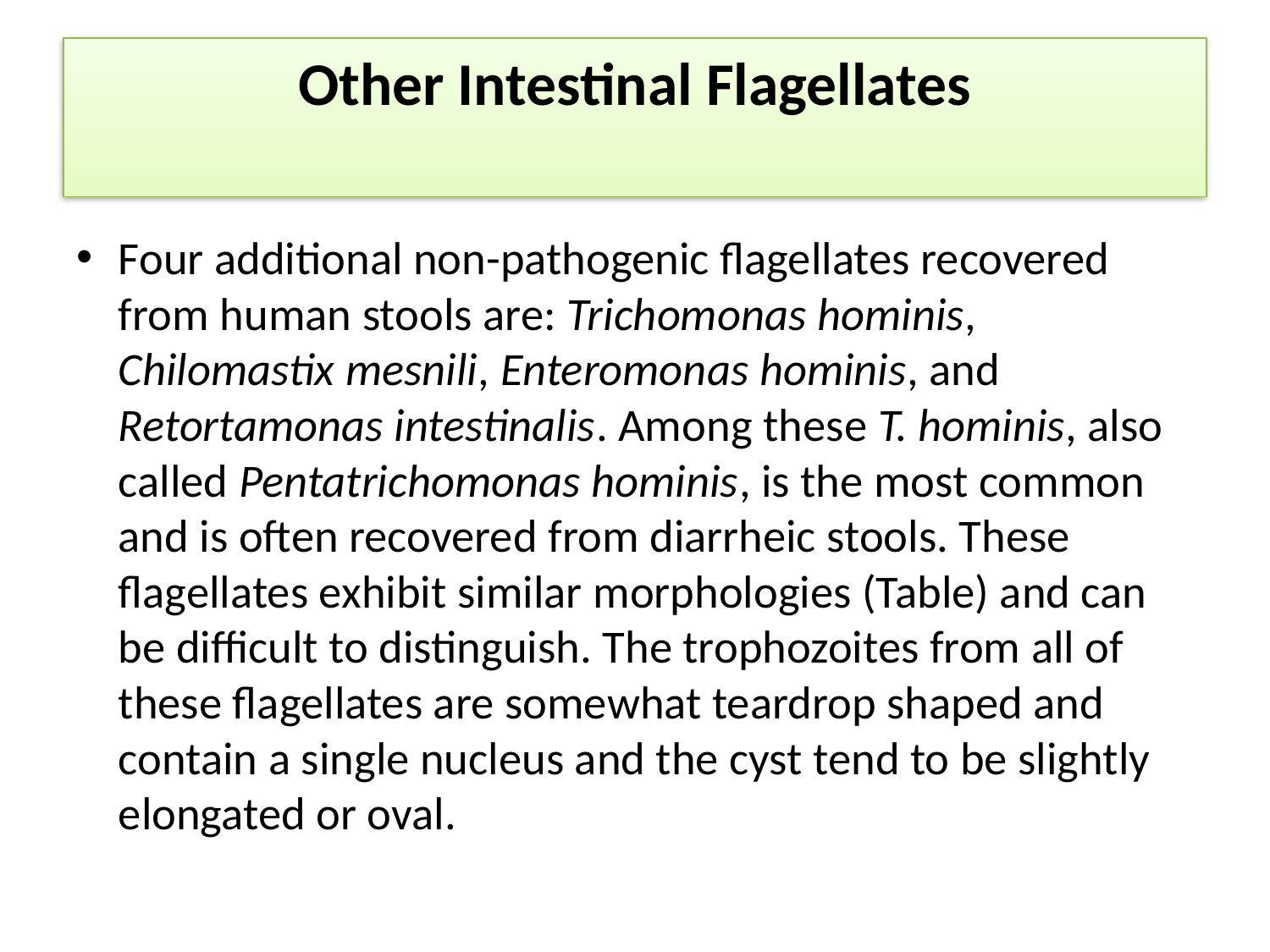

# Other Intestinal Flagellates
Four additional non-pathogenic flagellates recovered from human stools are: Trichomonas hominis, Chilomastix mesnili, Enteromonas hominis, and Retortamonas intestinalis. Among these T. hominis, also called Pentatrichomonas hominis, is the most common and is often recovered from diarrheic stools. These flagellates exhibit similar morphologies (Table) and can be difficult to distinguish. The trophozoites from all of these flagellates are somewhat teardrop shaped and contain a single nucleus and the cyst tend to be slightly elongated or oval.